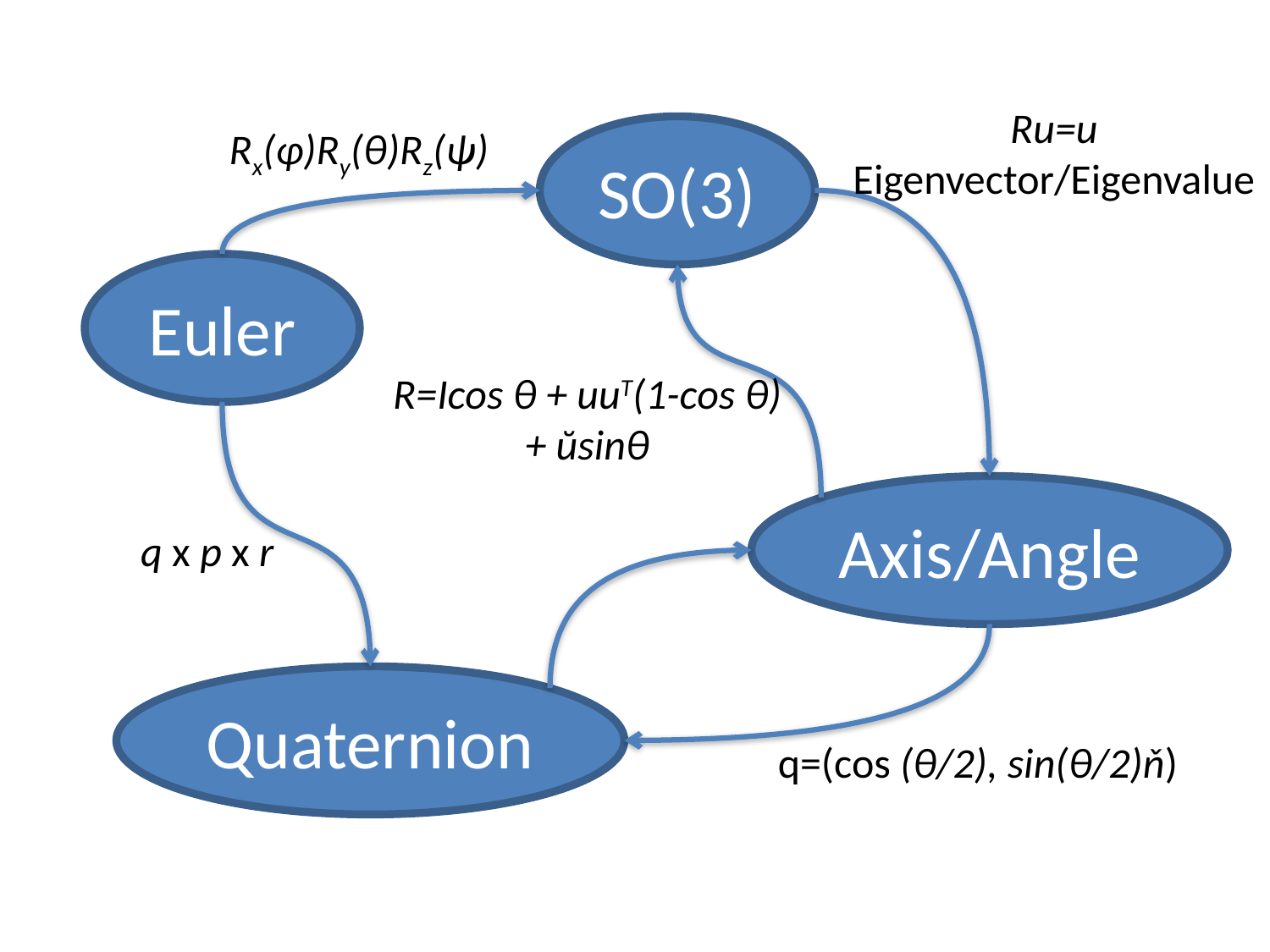

Ru=u
Eigenvector/Eigenvalue
Rx(φ)Ry(θ)Rz(ψ)
SO(3)
Euler
R=Icos θ + uuT(1-cos θ) + ŭsinθ
Axis/Angle
q x p x r
Quaternion
q=(cos (θ/2), sin(θ/2)ň)